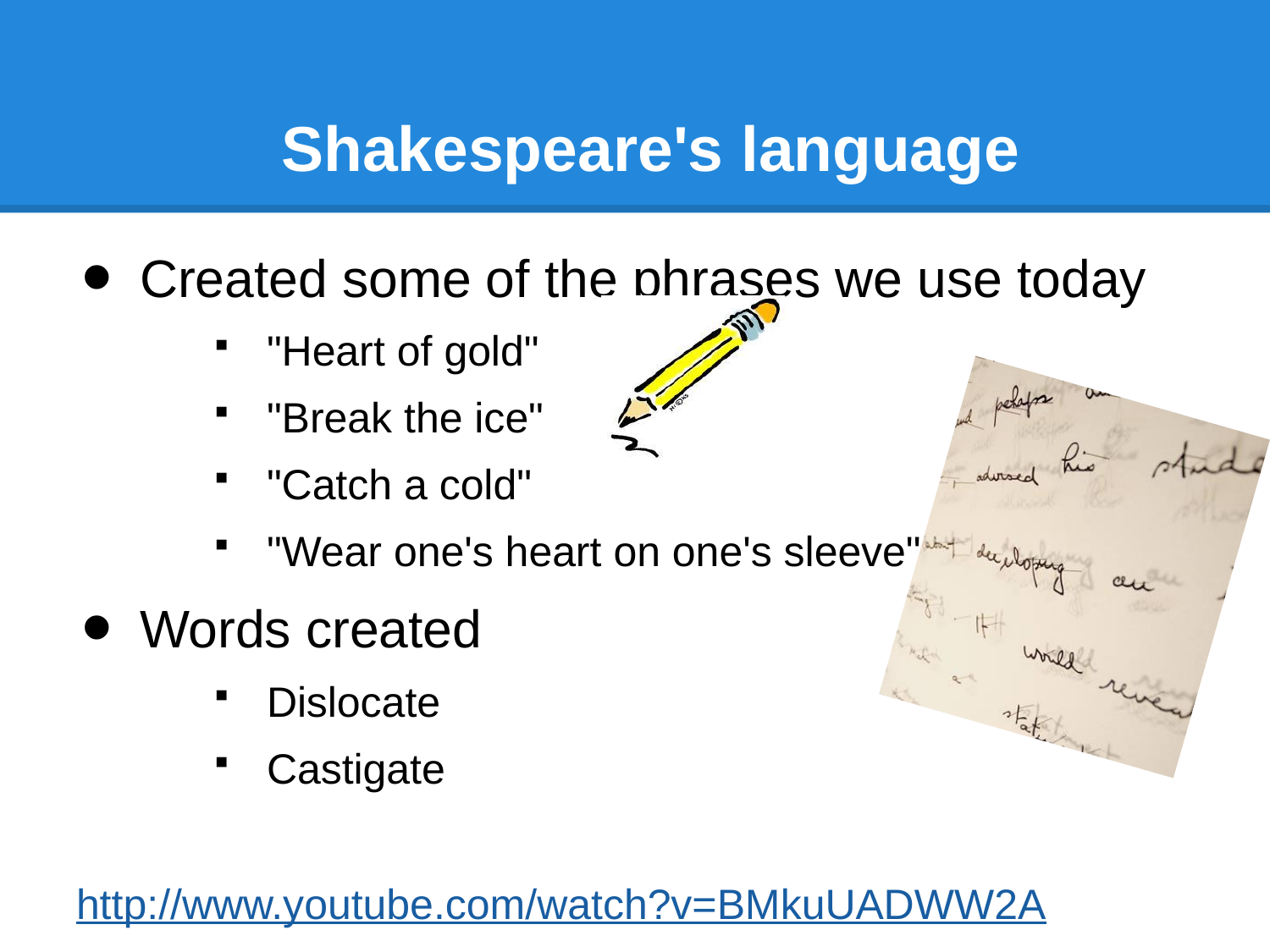

# Shakespeare's language
Created some of the phrases we use today
"Heart of gold"
"Break the ice"
"Catch a cold"
"Wear one's heart on one's sleeve"
Words created
Dislocate
Castigate

http://www.youtube.com/watch?v=BMkuUADWW2A